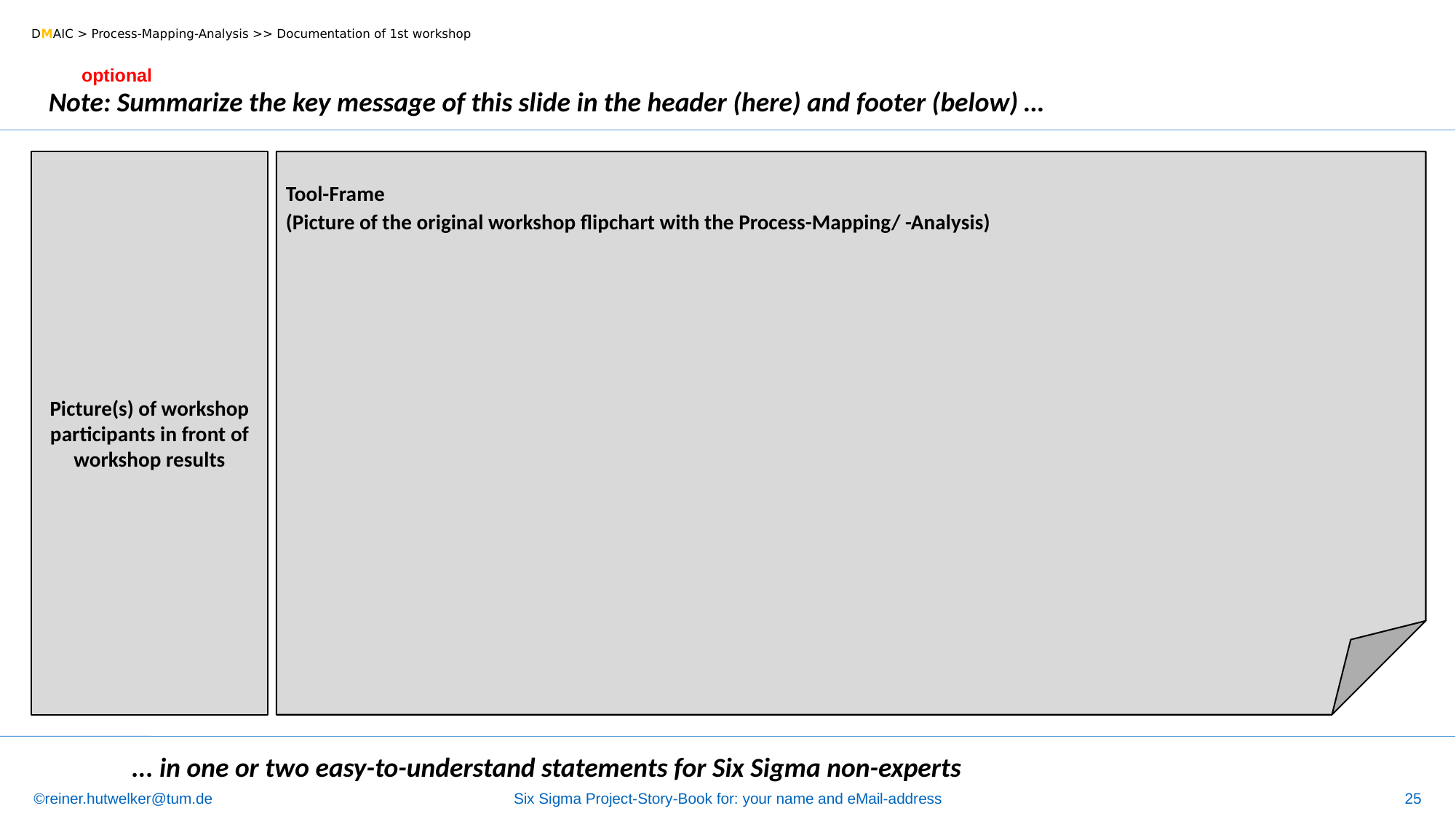

DMAIC > Process-Mapping-Analysis >> Documentation of 1st workshop
optional
# Note: Summarize the key message of this slide in the header (here) and footer (below) …
Picture(s) of workshop participants in front of workshop results

  Tool-Frame
  (Picture of the original workshop flipchart with the Process-Mapping/ -Analysis)
... in one or two easy-to-understand statements for Six Sigma non-experts